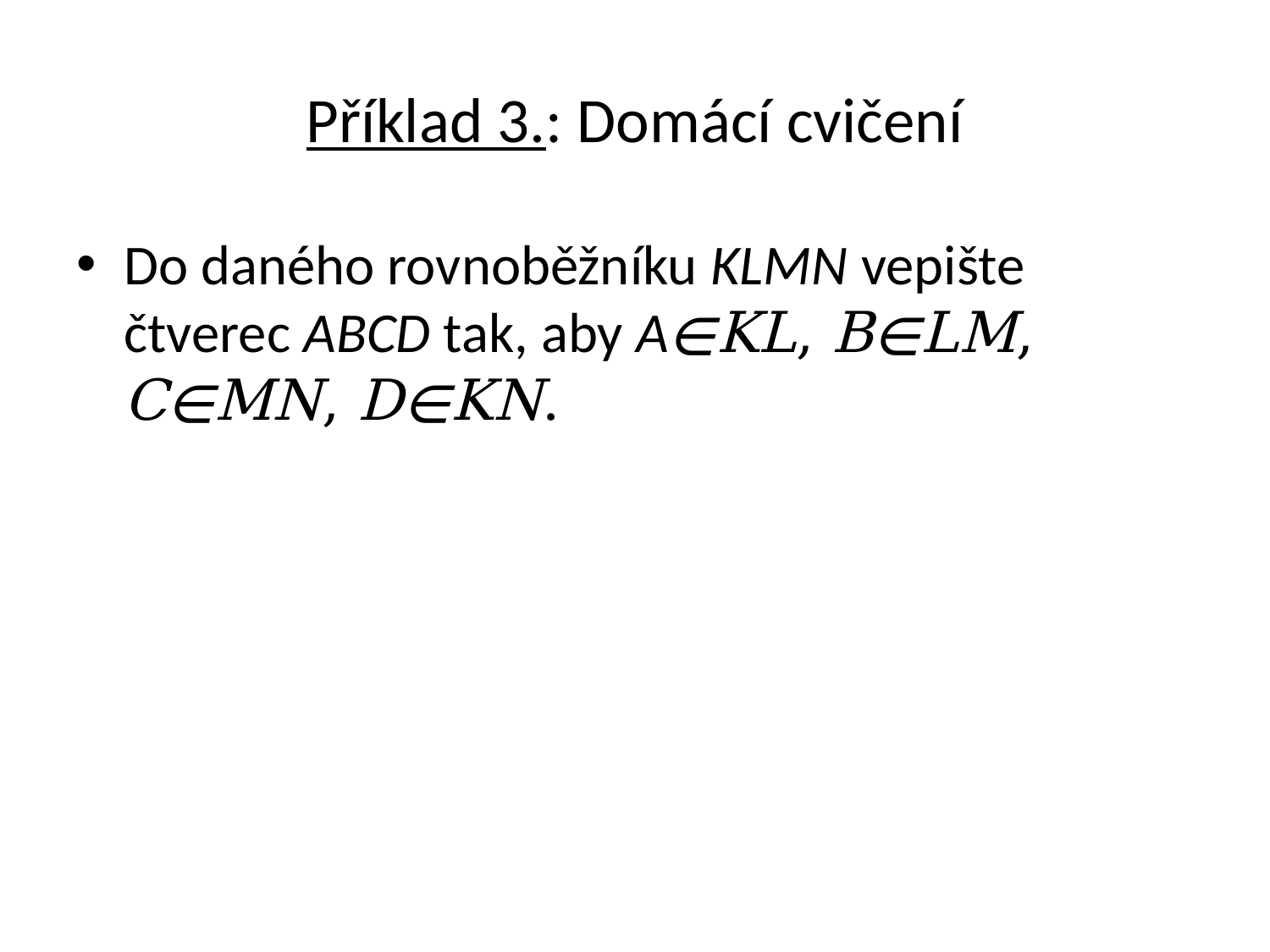

# Příklad 3.: Domácí cvičení
Do daného rovnoběžníku KLMN vepište čtverec ABCD tak, aby A∊KL, B∊LM, C∊MN, D∊KN.